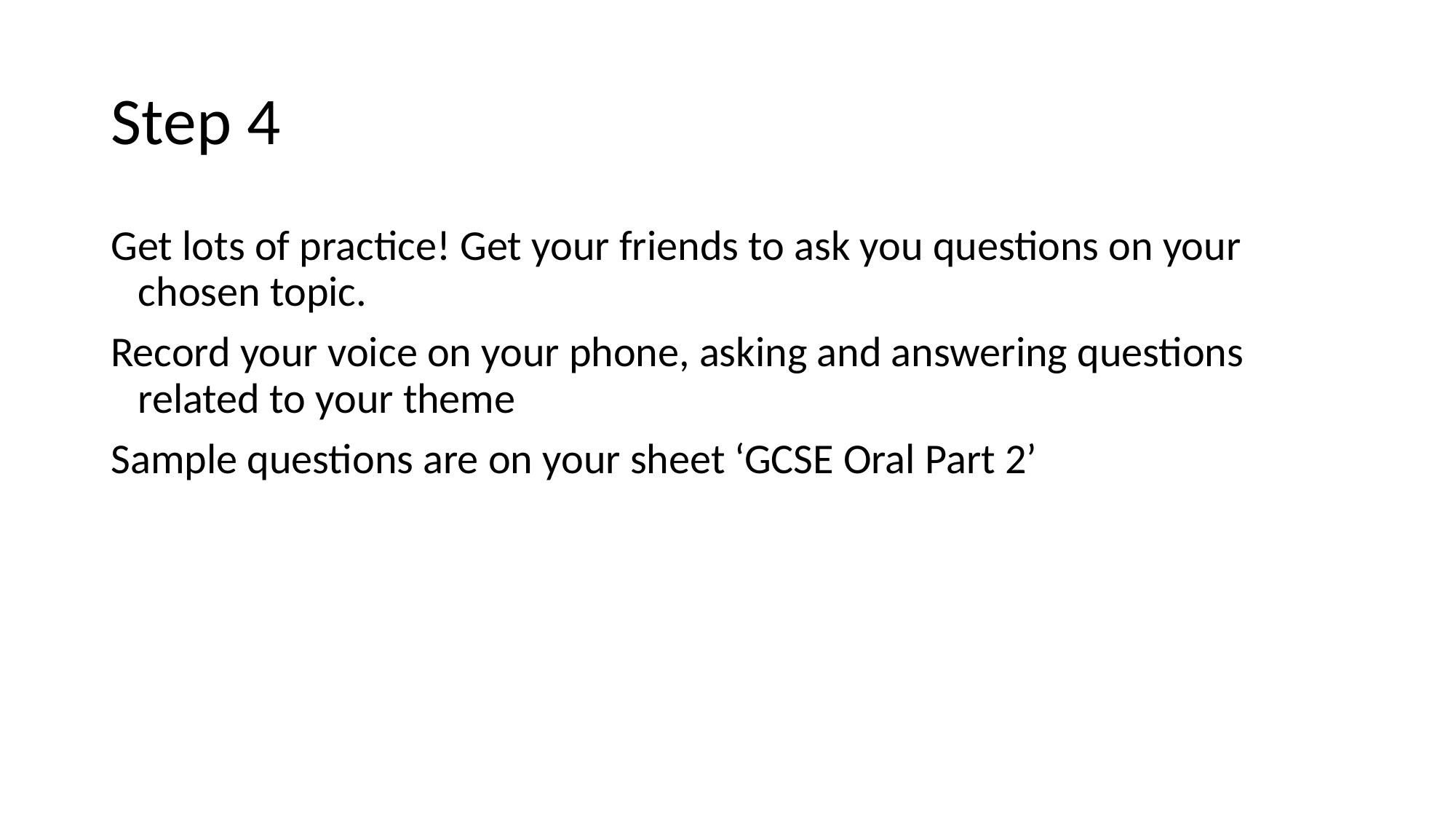

# Step 4
Get lots of practice! Get your friends to ask you questions on your chosen topic.
Record your voice on your phone, asking and answering questions related to your theme
Sample questions are on your sheet ‘GCSE Oral Part 2’